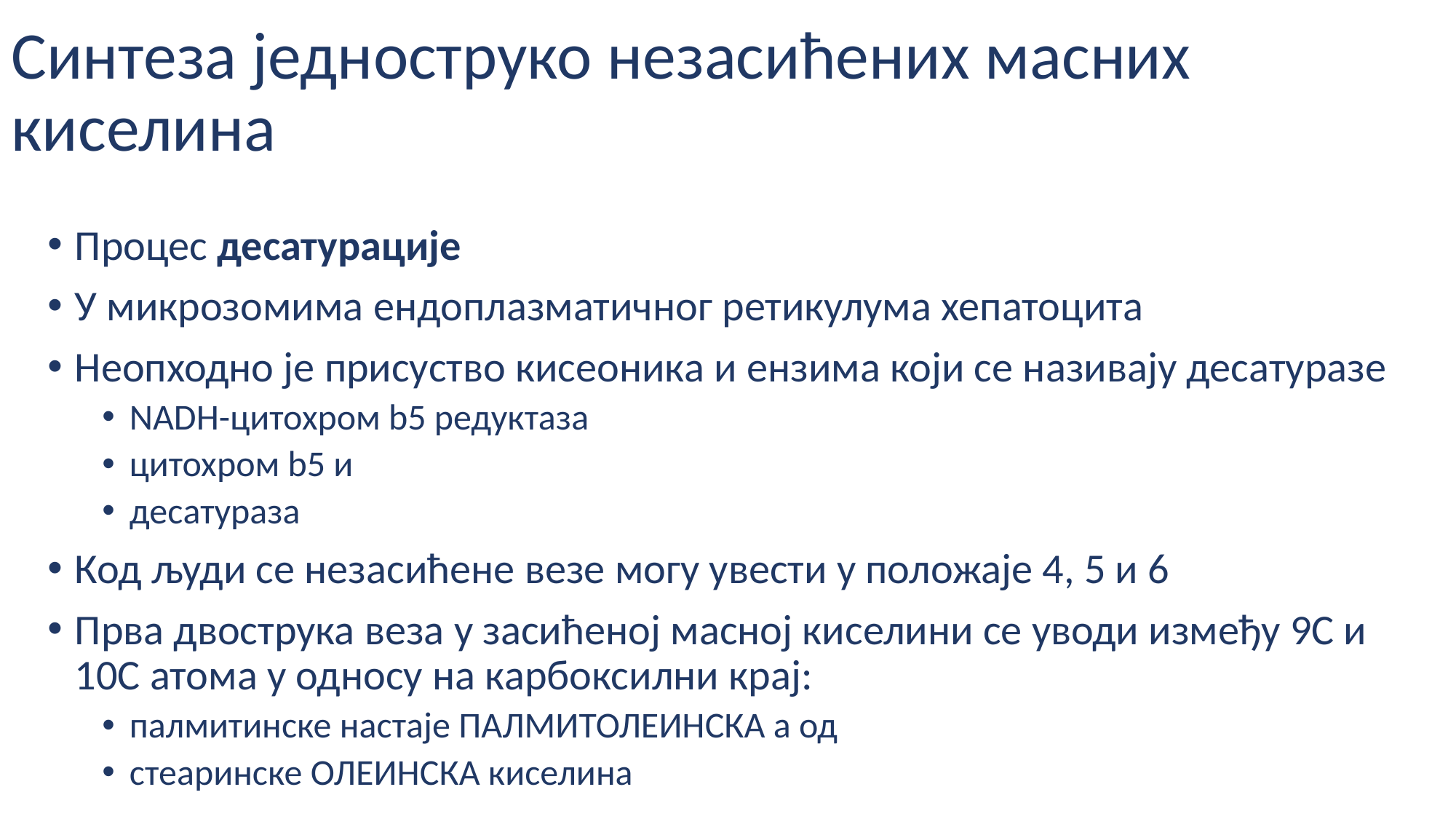

# Синтеза једноструко незасићених масних киселина
Процес десатурације
У микрозомима ендоплазматичног ретикулума хепатоцита
Неопходно је присуство кисеоника и ензима који се називају десатуразе
NADH-цитохром b5 редуктаза
цитохром b5 и
десатураза
Код људи се незасићене везе могу увести у положаје 4, 5 и 6
Прва двострука веза у засићеној масној киселини се уводи између 9C и 10C атома у односу на карбоксилни крај:
палмитинске настаје ПАЛМИТОЛЕИНСКА а од
стеaринске ОЛЕИНСКА киселинa